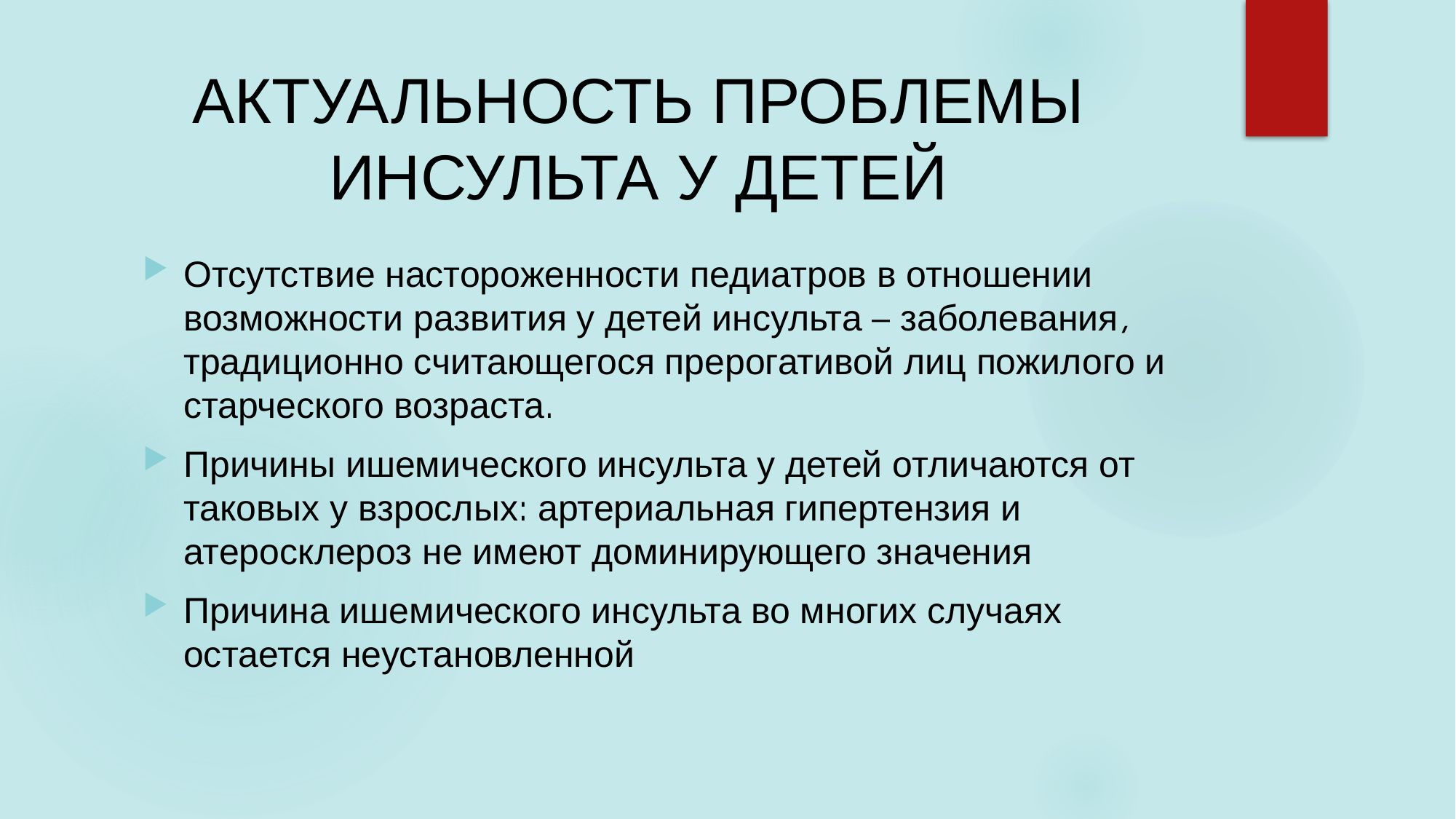

# АКТУАЛЬНОСТЬ ПРОБЛЕМЫ ИНСУЛЬТА У ДЕТЕЙ
Отсутствие настороженности педиатров в отношении возможности развития у детей инсульта – заболевания, традиционно считающегося прерогативой лиц пожилого и старческого возраста.
Причины ишемического инсульта у детей отличаются от таковых у взрослых: артериальная гипертензия и атеросклероз не имеют доминирующего значения
Причина ишемического инсульта во многих случаях остается неустановленной